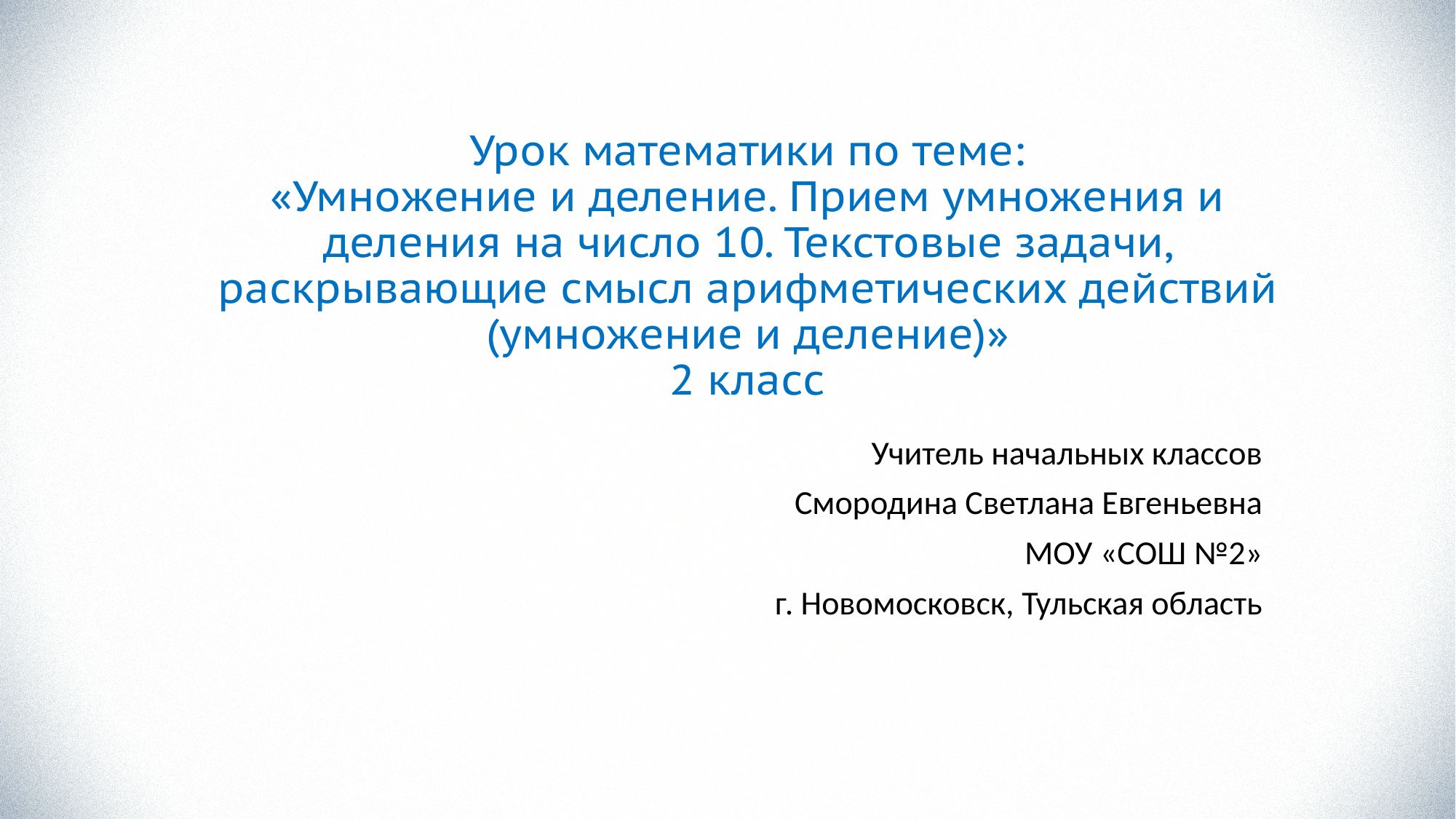

# Урок математики по теме: «Умножение и деление. Прием умножения и деления на число 10. Текстовые задачи, раскрывающие смысл арифметических действий (умножение и деление)» 2 класс
Учитель начальных классов
Смородина Светлана Евгеньевна
МОУ «СОШ №2»
г. Новомосковск, Тульская область